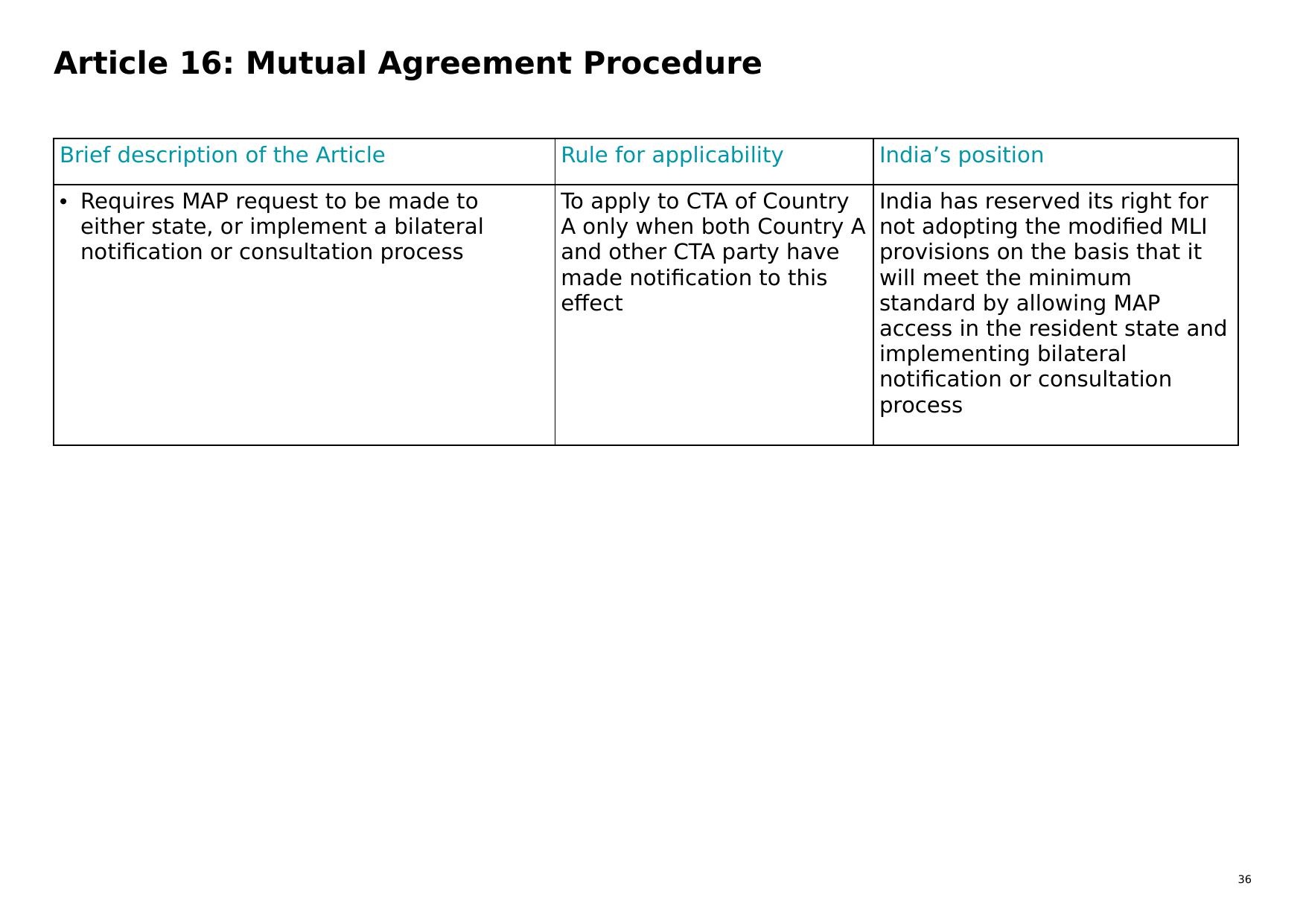

# Article 16: Mutual Agreement Procedure
| Brief description of the Article | Rule for applicability | India’s position |
| --- | --- | --- |
| Requires MAP request to be made to either state, or implement a bilateral notification or consultation process | To apply to CTA of Country A only when both Country A and other CTA party have made notification to this effect | India has reserved its right for not adopting the modified MLI provisions on the basis that it will meet the minimum standard by allowing MAP access in the resident state and implementing bilateral notification or consultation process |